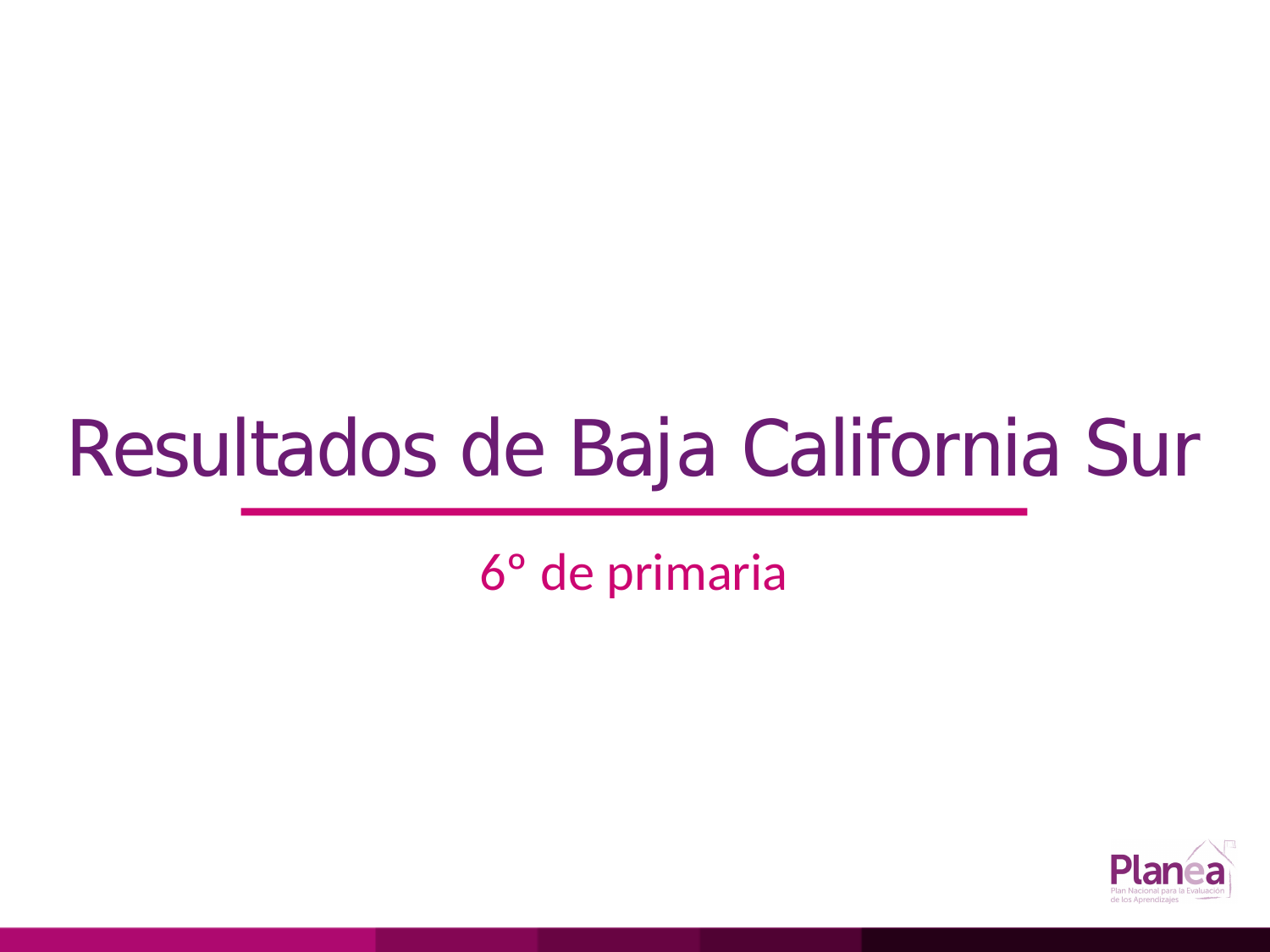

# Resultados de Baja California Sur

6º de primaria